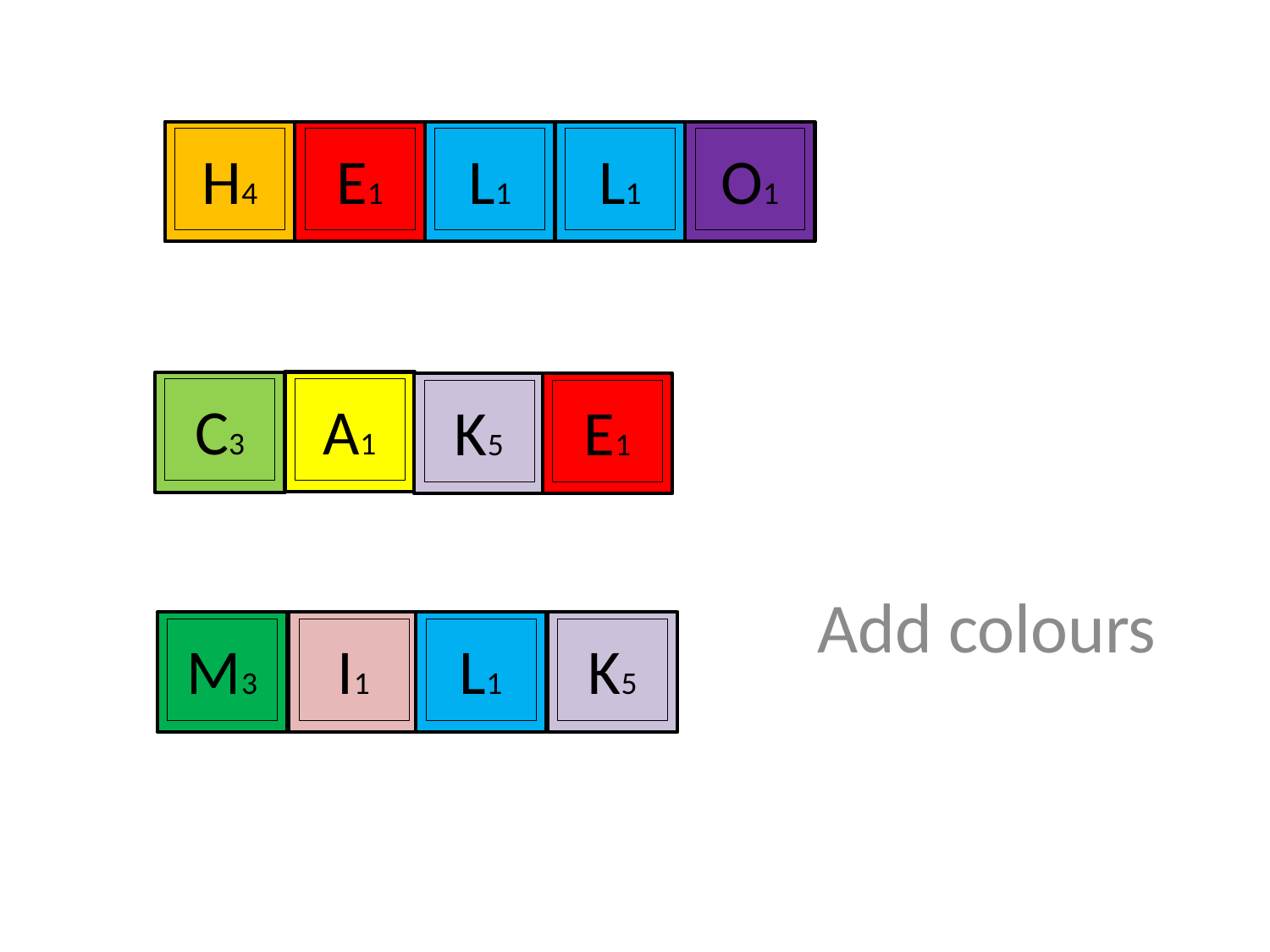

H4

E1

L1

L1

O1

A1

C3

E1

K5
Add colours

M3

I1

L1

K5